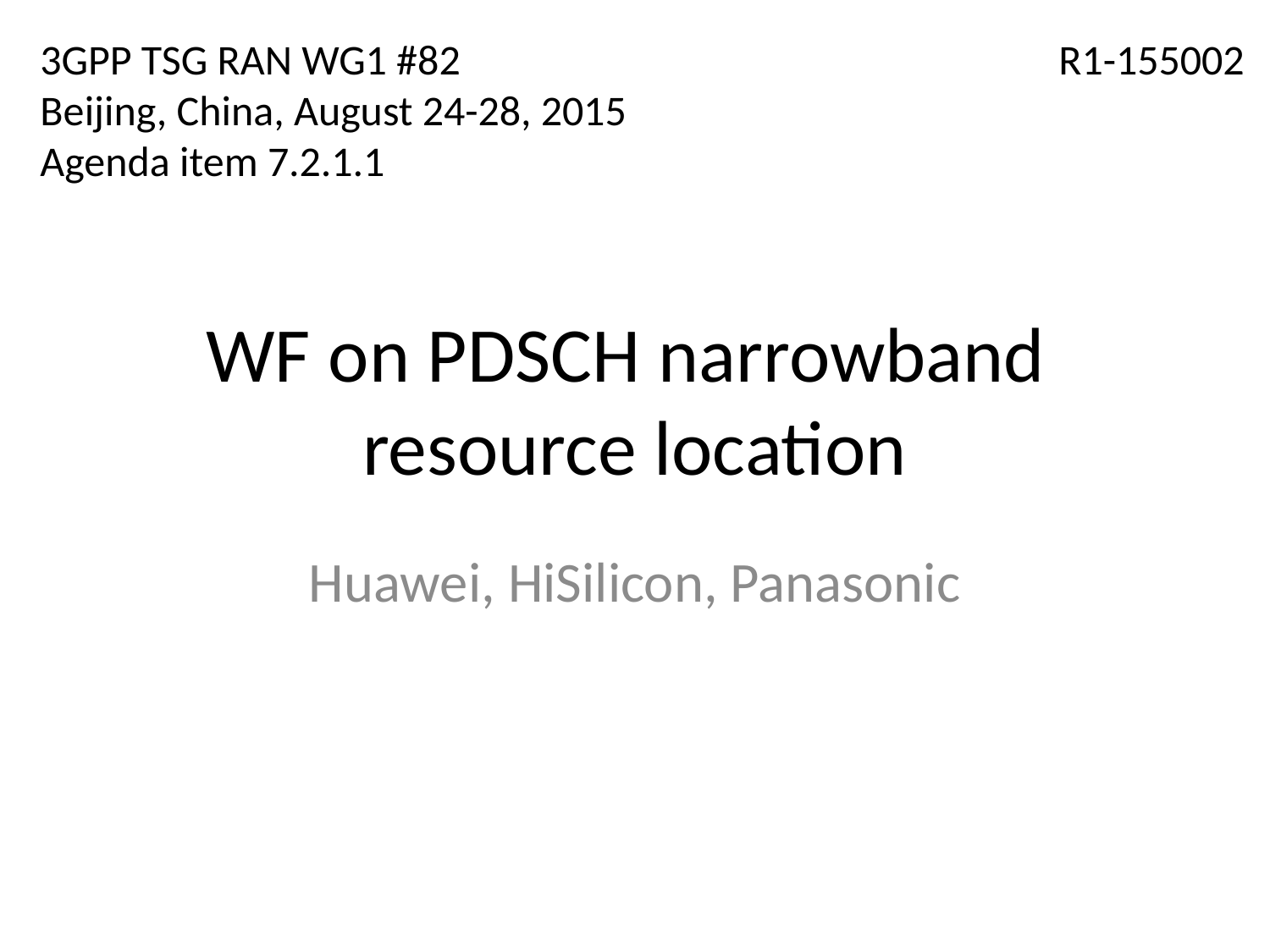

3GPP TSG RAN WG1 #82
Beijing, China, August 24-28, 2015
Agenda item 7.2.1.1
R1-155002
# WF on PDSCH narrowband  resource location
Huawei, HiSilicon, Panasonic